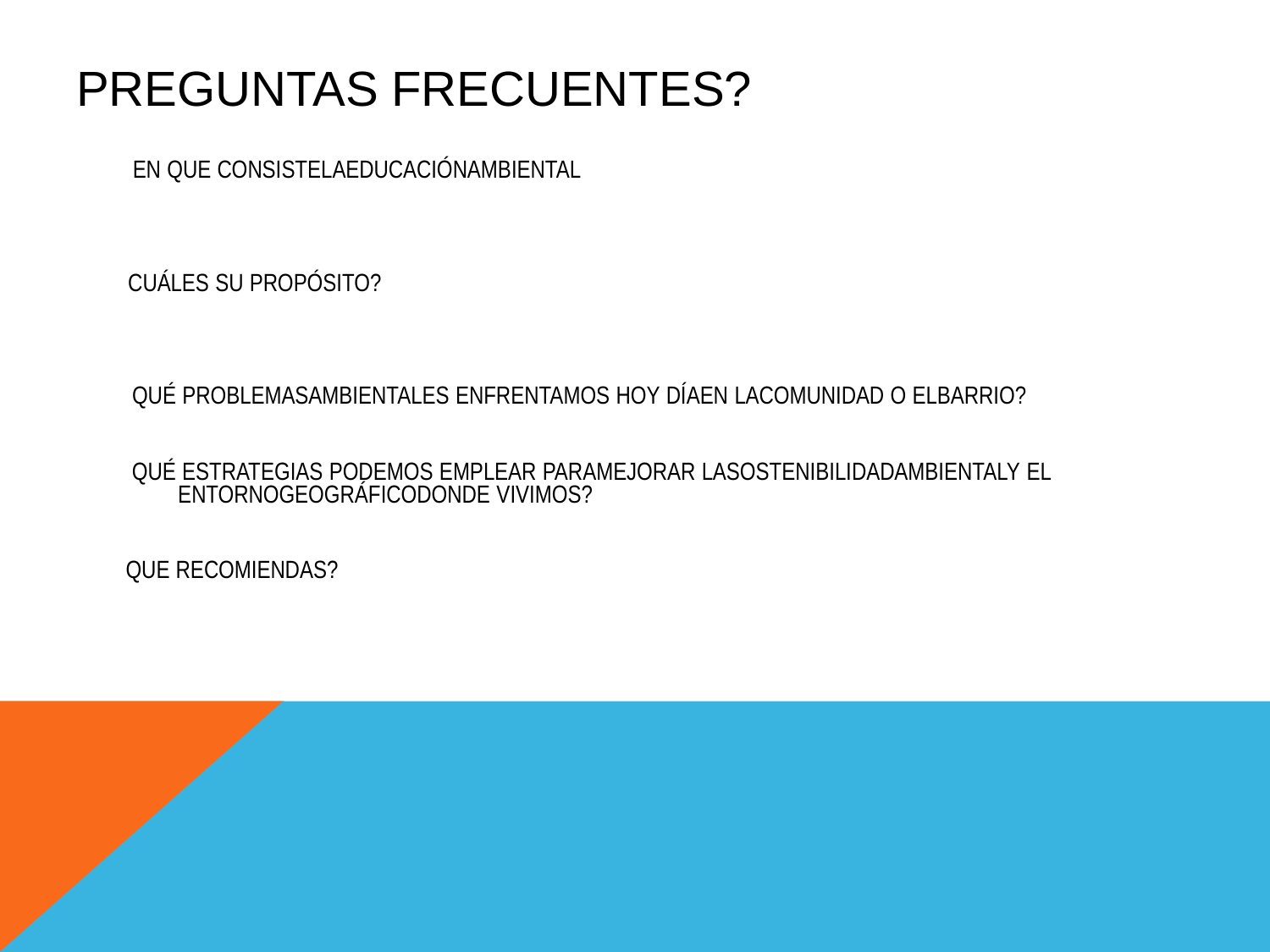

PREGUNTAS FRECUENTES?
EN QUE CONSISTELAEDUCACIÓNAMBIENTAL
CUÁLES SU PROPÓSITO?
QUÉ PROBLEMASAMBIENTALES ENFRENTAMOS HOY DÍAEN LACOMUNIDAD O ELBARRIO?
QUÉ ESTRATEGIAS PODEMOS EMPLEAR PARAMEJORAR LASOSTENIBILIDADAMBIENTALY EL
ENTORNOGEOGRÁFICODONDE VIVIMOS?
QUE RECOMIENDAS?